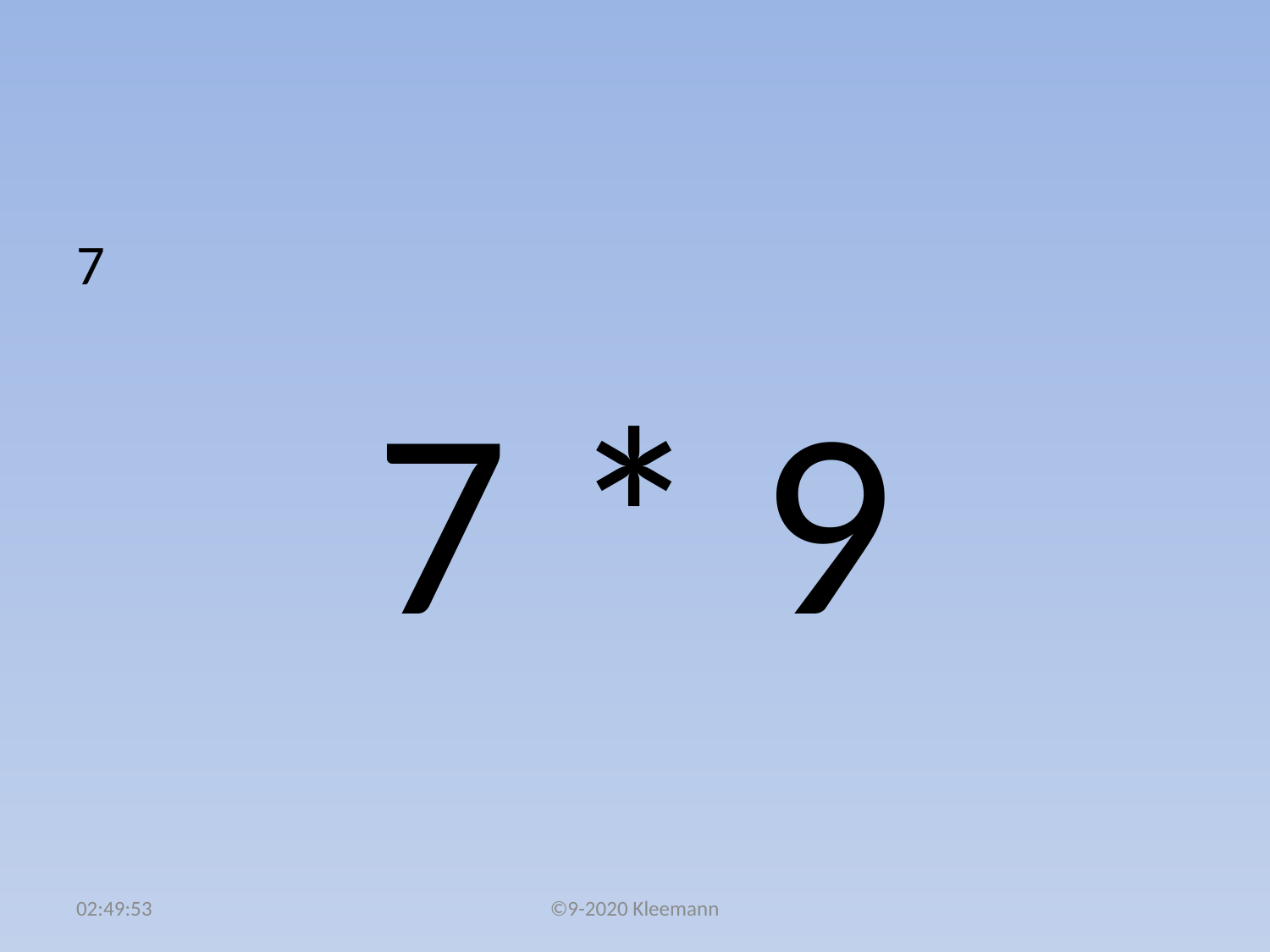

#
7
7 * 9
02:49:53
©9-2020 Kleemann